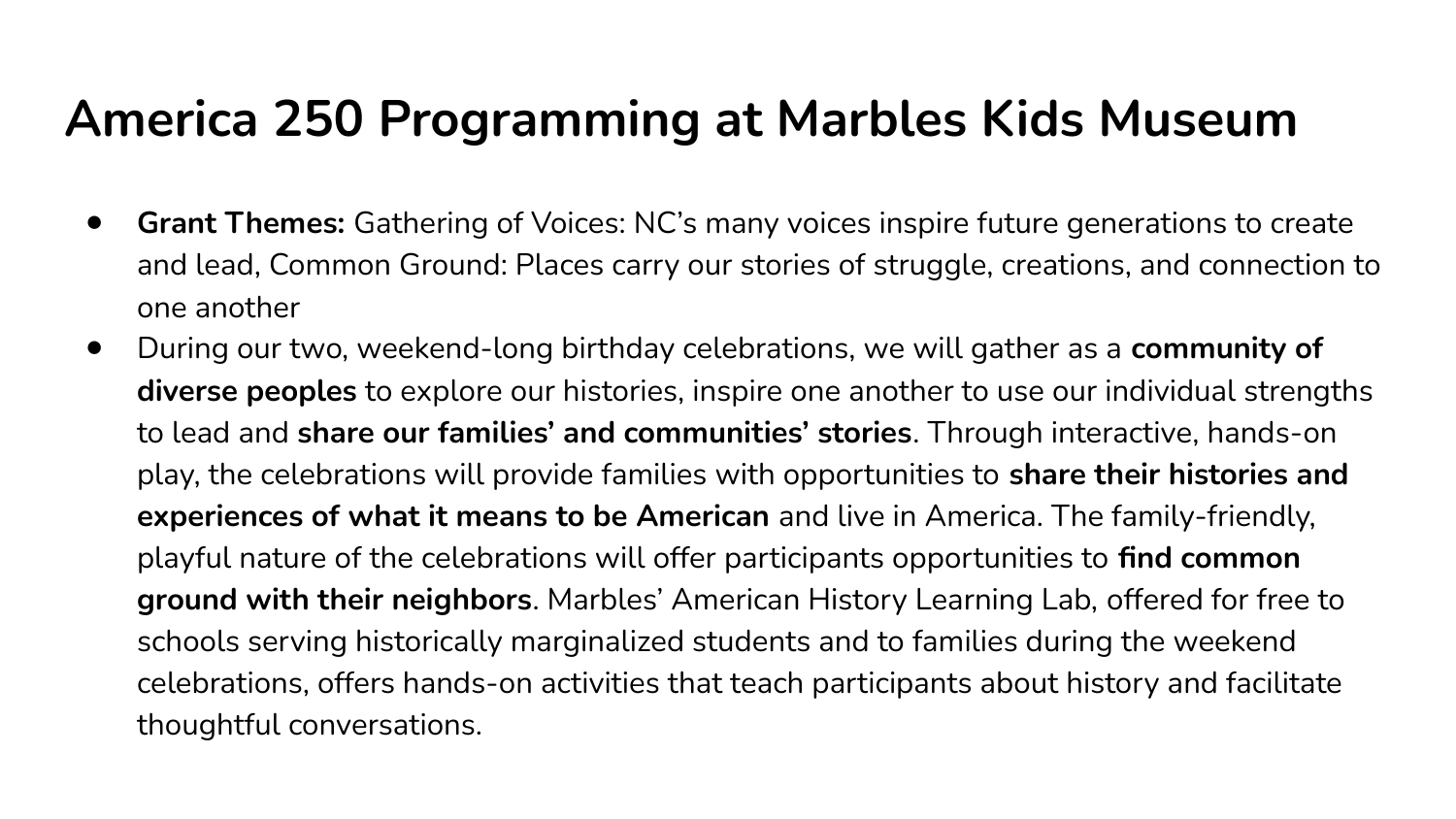

# America 250 Programming at Marbles Kids Museum
Grant Themes: Gathering of Voices: NC’s many voices inspire future generations to create and lead, Common Ground: Places carry our stories of struggle, creations, and connection to one another
During our two, weekend-long birthday celebrations, we will gather as a community of diverse peoples to explore our histories, inspire one another to use our individual strengths to lead and share our families’ and communities’ stories. Through interactive, hands-on play, the celebrations will provide families with opportunities to share their histories and experiences of what it means to be American and live in America. The family-friendly, playful nature of the celebrations will offer participants opportunities to find common ground with their neighbors. Marbles’ American History Learning Lab, offered for free to schools serving historically marginalized students and to families during the weekend celebrations, offers hands-on activities that teach participants about history and facilitate thoughtful conversations.